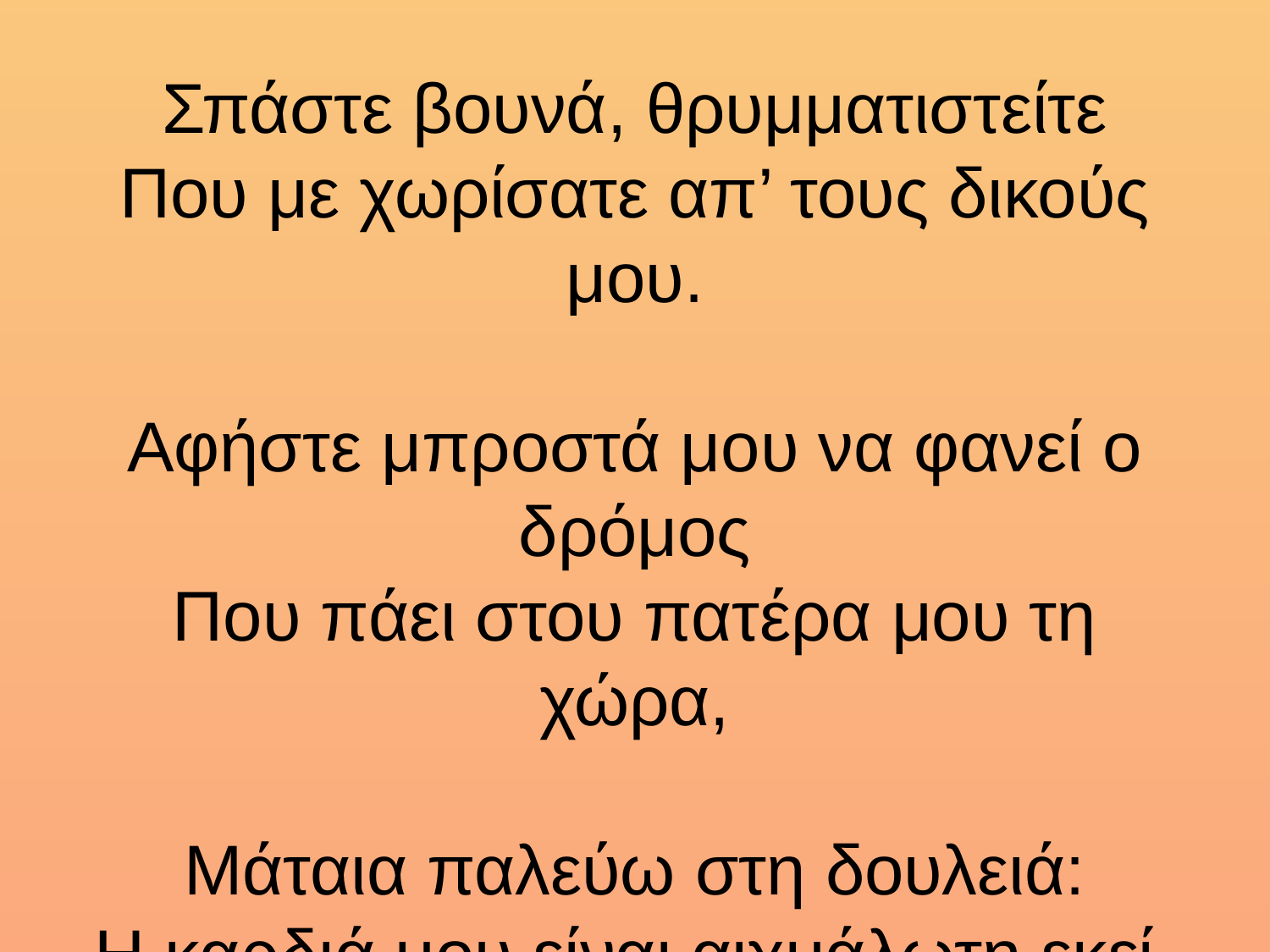

Σπάστε βουνά, θρυμματιστείτε
Που με χωρίσατε απ’ τους δικούς μου.
Αφήστε μπροστά μου να φανεί ο δρόμος
Που πάει στου πατέρα μου τη χώρα,
Μάταια παλεύω στη δουλειά:
Η καρδιά μου είναι αιχμάλωτη εκεί.